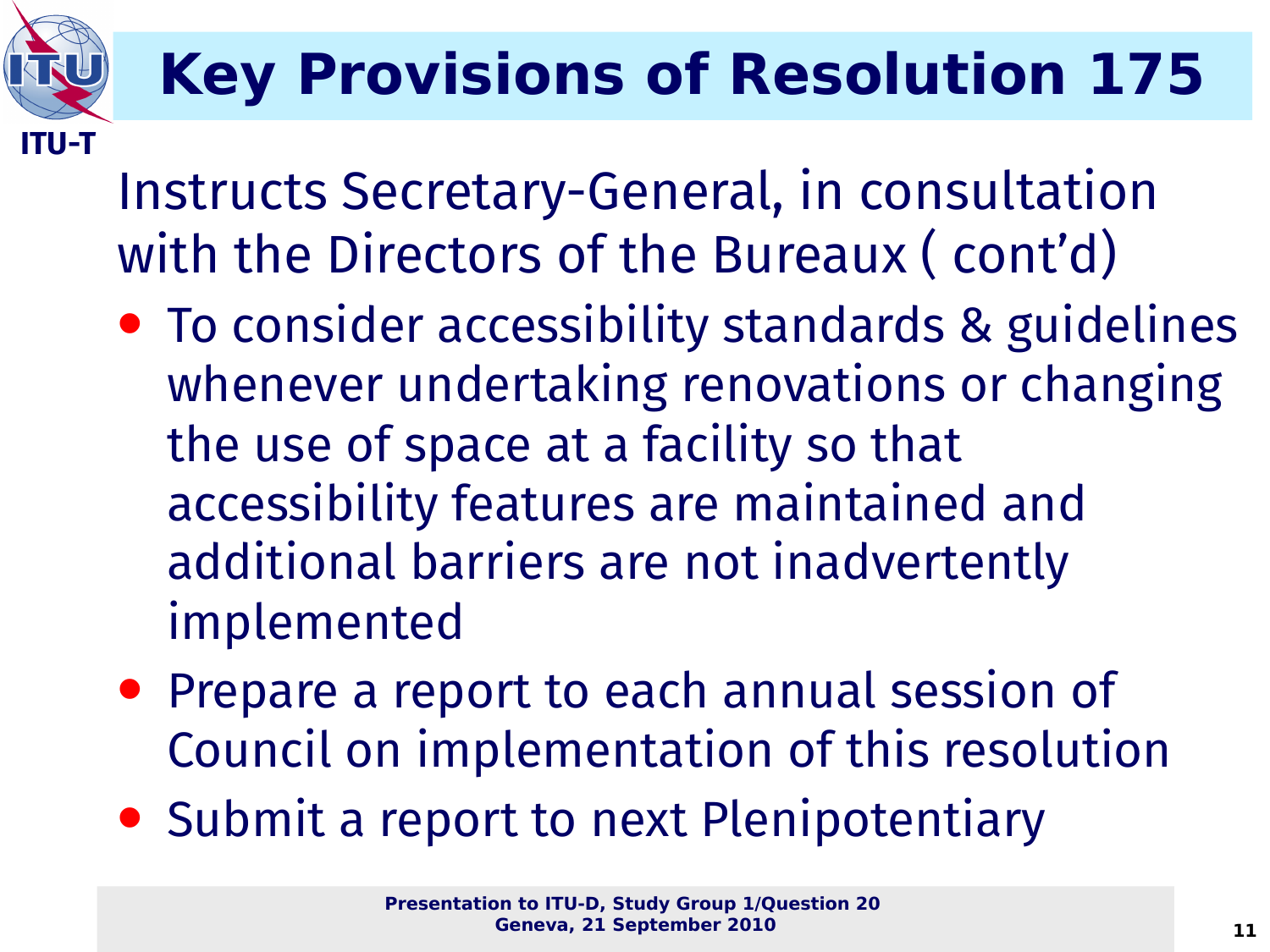

# Key Provisions of Resolution 175
Instructs Secretary-General, in consultation with the Directors of the Bureaux ( cont’d)
To consider accessibility standards & guidelines whenever undertaking renovations or changing the use of space at a facility so that accessibility features are maintained and additional barriers are not inadvertently implemented
Prepare a report to each annual session of Council on implementation of this resolution
Submit a report to next Plenipotentiary
11